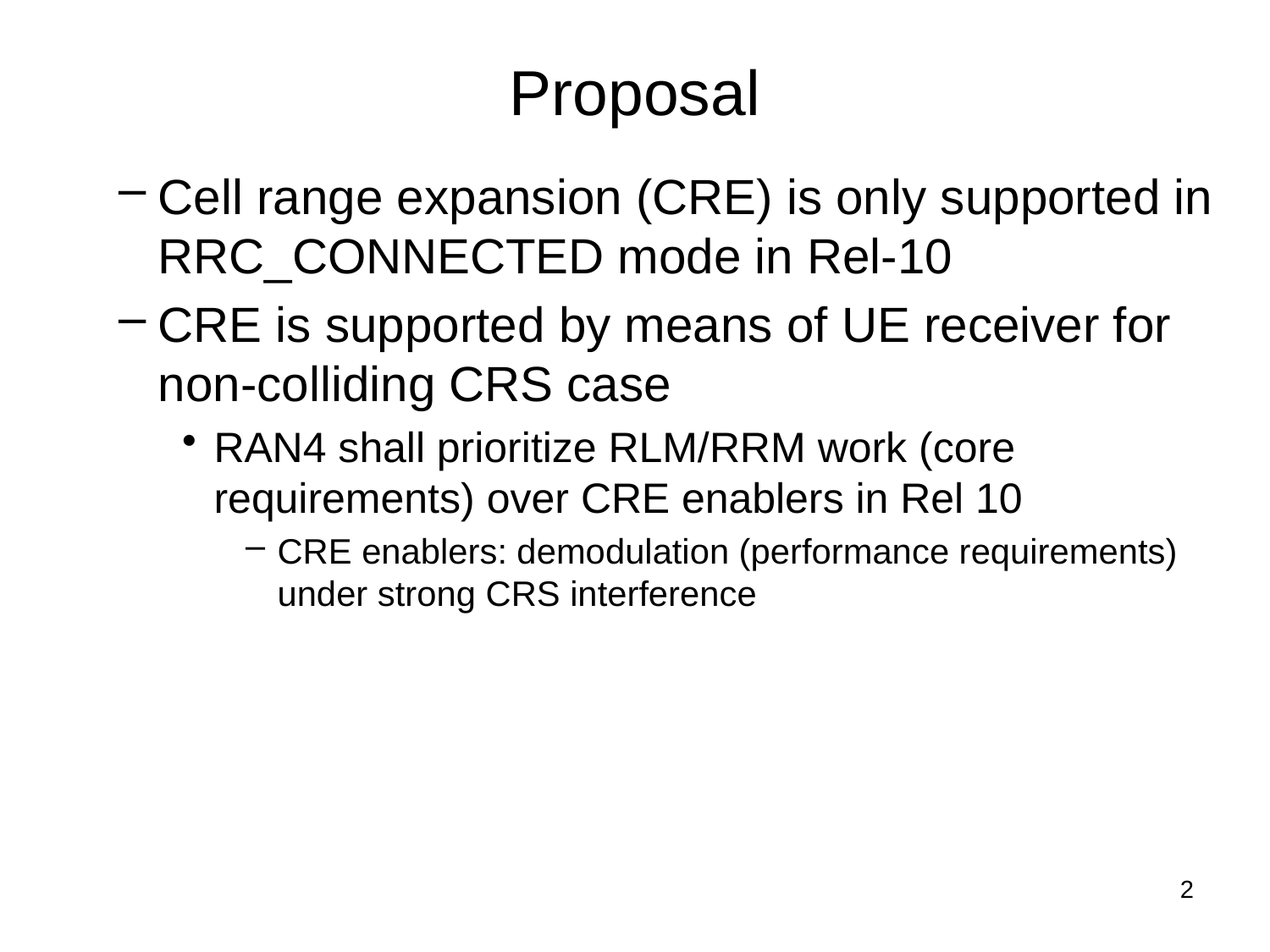

# Proposal
Cell range expansion (CRE) is only supported in RRC_CONNECTED mode in Rel-10
CRE is supported by means of UE receiver for non-colliding CRS case
RAN4 shall prioritize RLM/RRM work (core requirements) over CRE enablers in Rel 10
CRE enablers: demodulation (performance requirements) under strong CRS interference
2